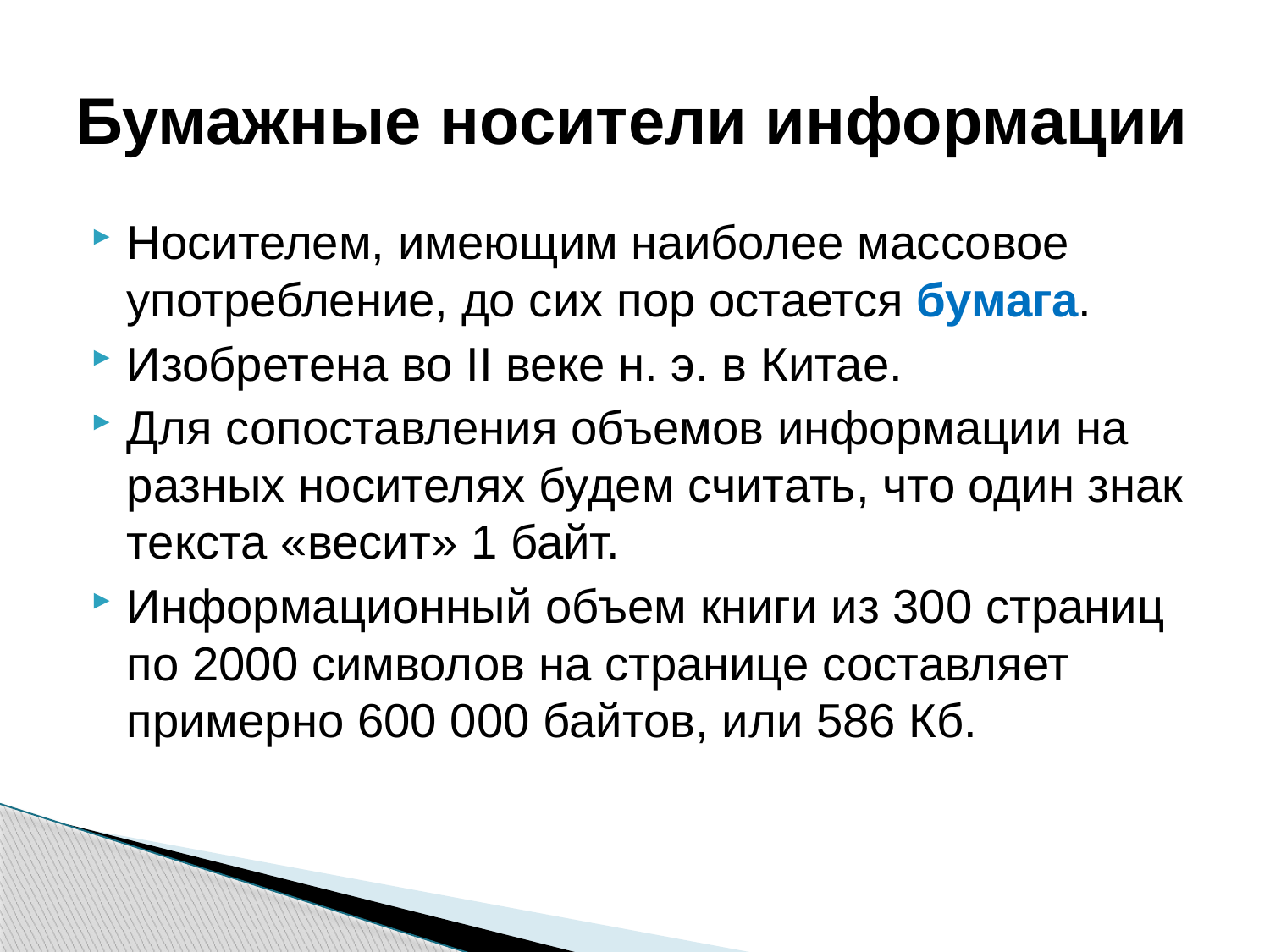

# Бумажные носители информации
Носителем, имеющим наиболее массовое употребление, до сих пор остается бумага.
Изобретена во II веке н. э. в Китае.
Для сопоставления объемов информации на разных носителях будем считать, что один знак текста «весит» 1 байт.
Информационный объем книги из 300 страниц по 2000 символов на странице составляет примерно 600 000 байтов, или 586 Кб.